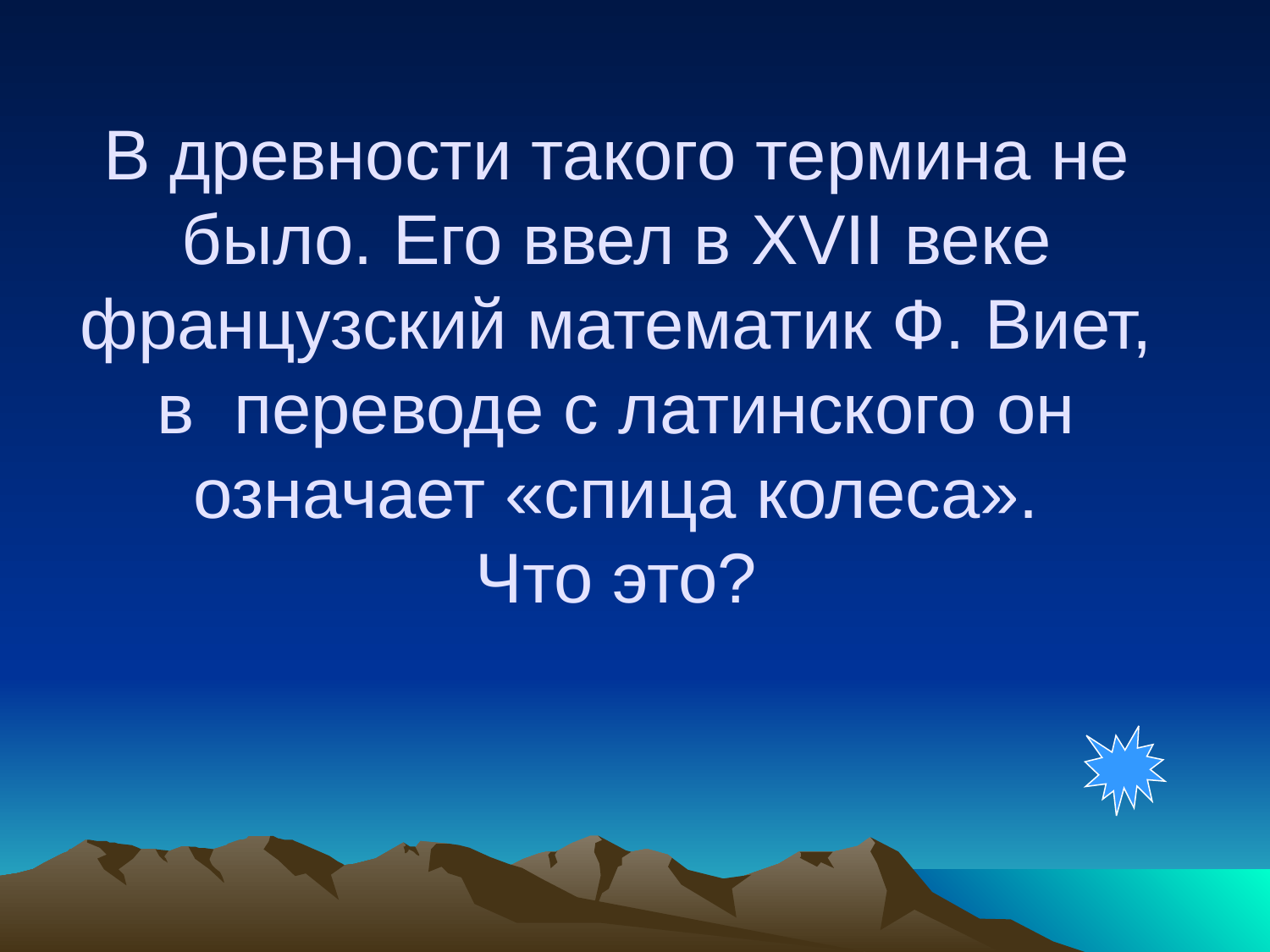

# В древности такого термина не было. Его ввел в XVII веке французский математик Ф. Виет, в  переводе с латинского он означает «спица колеса». Что это?